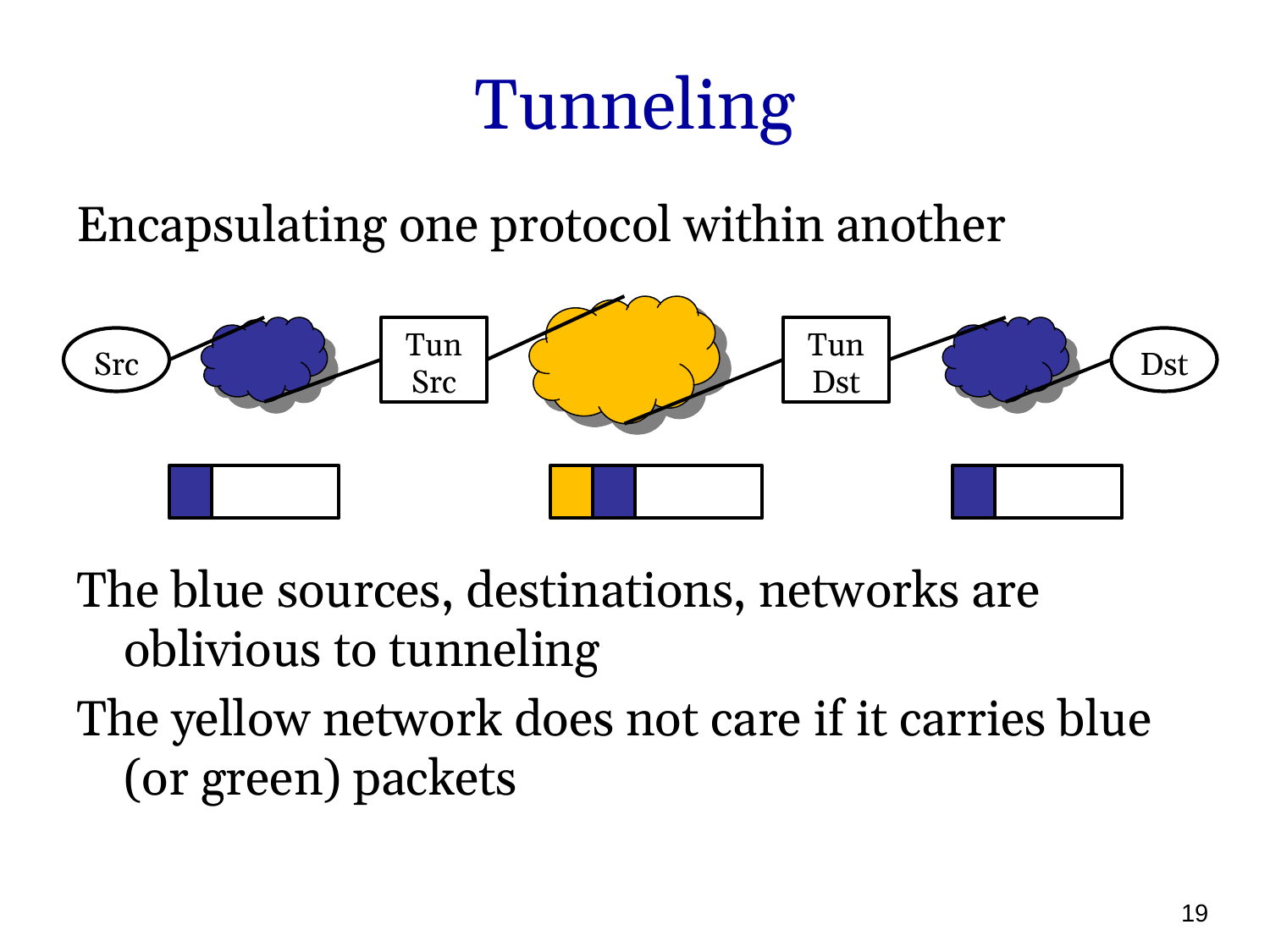

# Tunneling
Encapsulating one protocol within another

The blue sources, destinations, networks are oblivious to tunneling
The yellow network does not care if it carries blue (or green) packets

Tun
Src
Tun
Dst

Src
Dst

19